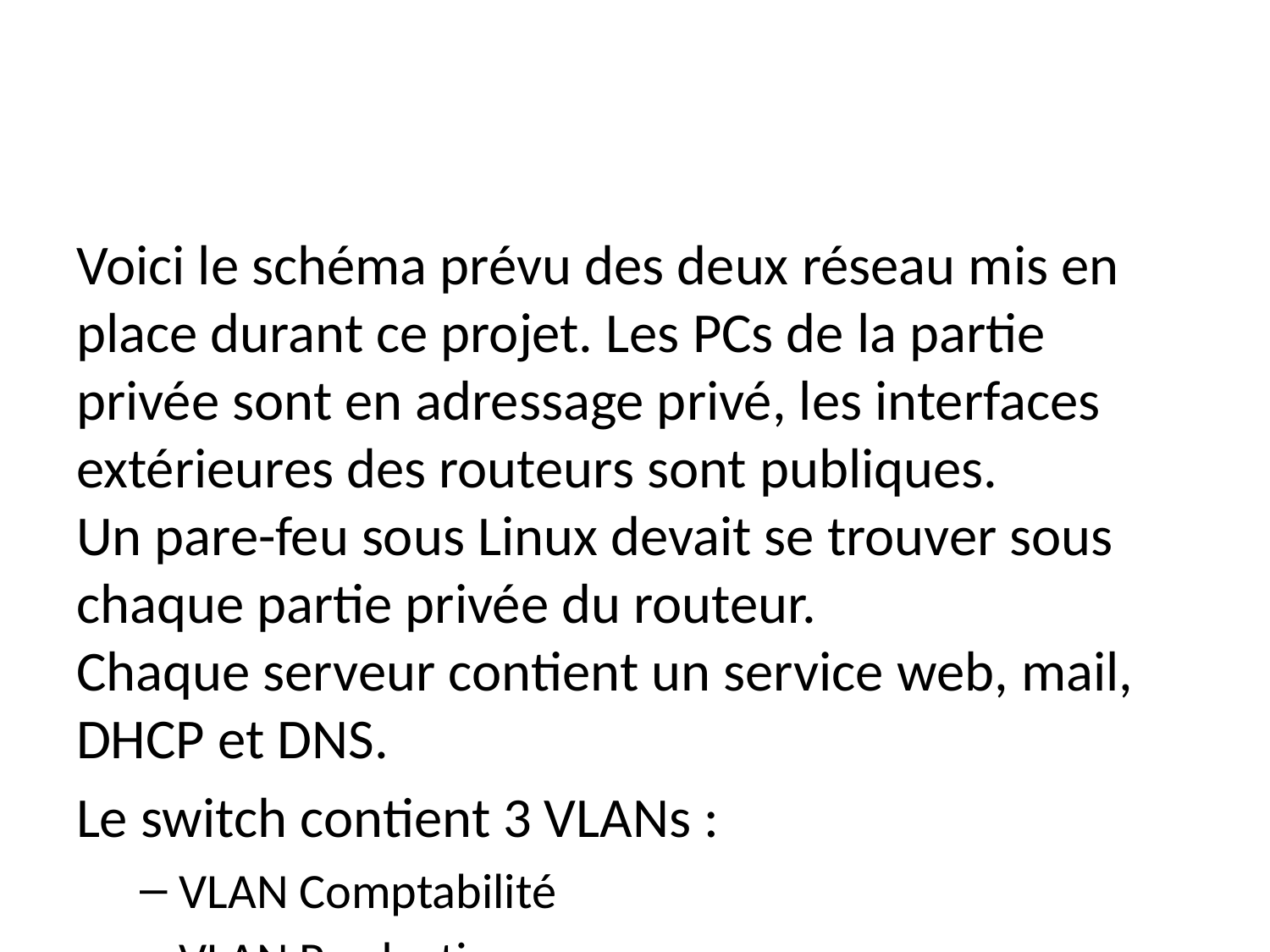

Voici le schéma prévu des deux réseau mis en place durant ce projet. Les PCs de la partie privée sont en adressage privé, les interfaces extérieures des routeurs sont publiques.
Un pare-feu sous Linux devait se trouver sous chaque partie privée du routeur.
Chaque serveur contient un service web, mail, DHCP et DNS.
Le switch contient 3 VLANs :
VLAN Comptabilité
VLAN Production
VLAN Administration (contenant les services)
Ces 3 VLANs peuvent communiquer entre eux grâce au routage inter-VLAN.
Ensuite les 2 réseaux sont reliés via un réseau public.
Ici, on se concentrera sur la partie de gauche.